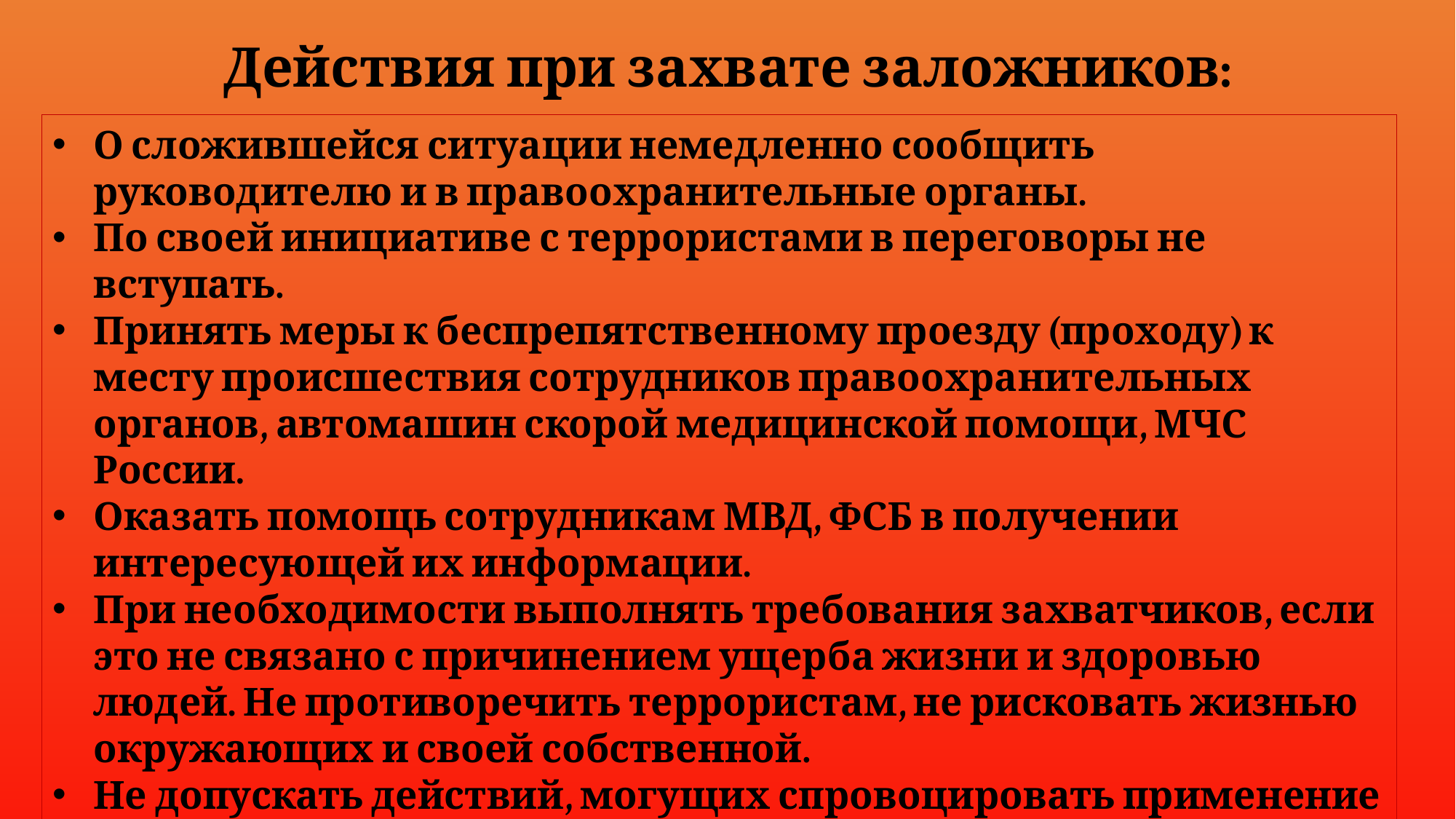

Действия при захвате заложников:
О сложившейся ситуации немедленно сообщить руководителю и в правоохранительные органы.
По своей инициативе с террористами в переговоры не вступать.
Принять меры к беспрепятственному проезду (проходу) к месту происшествия сотрудников правоохранительных органов, автомашин скорой медицинской помощи, МЧС России.
Оказать помощь сотрудникам МВД, ФСБ в получении интересующей их информации.
При необходимости выполнять требования захватчиков, если это не связано с причинением ущерба жизни и здоровью людей. Не противоречить террористам, не рисковать жизнью окружающих и своей собственной.
Не допускать действий, могущих спровоцировать применение террористами оружия и привести к человеческим жертвам.